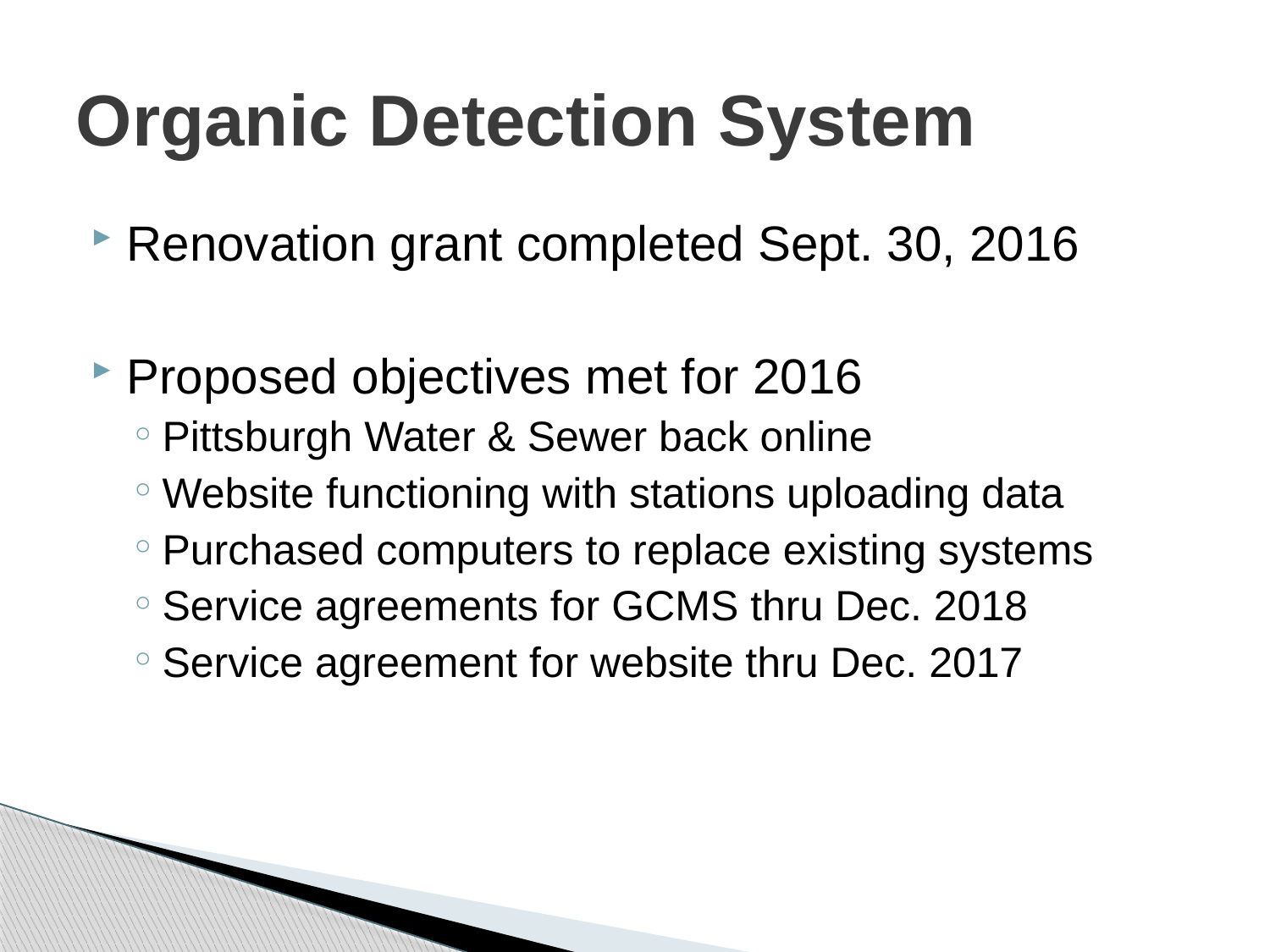

# Organic Detection System
Renovation grant completed Sept. 30, 2016

Proposed objectives met for 2016
Pittsburgh Water & Sewer back online
Website functioning with stations uploading data
Purchased computers to replace existing systems
Service agreements for GCMS thru Dec. 2018
Service agreement for website thru Dec. 2017